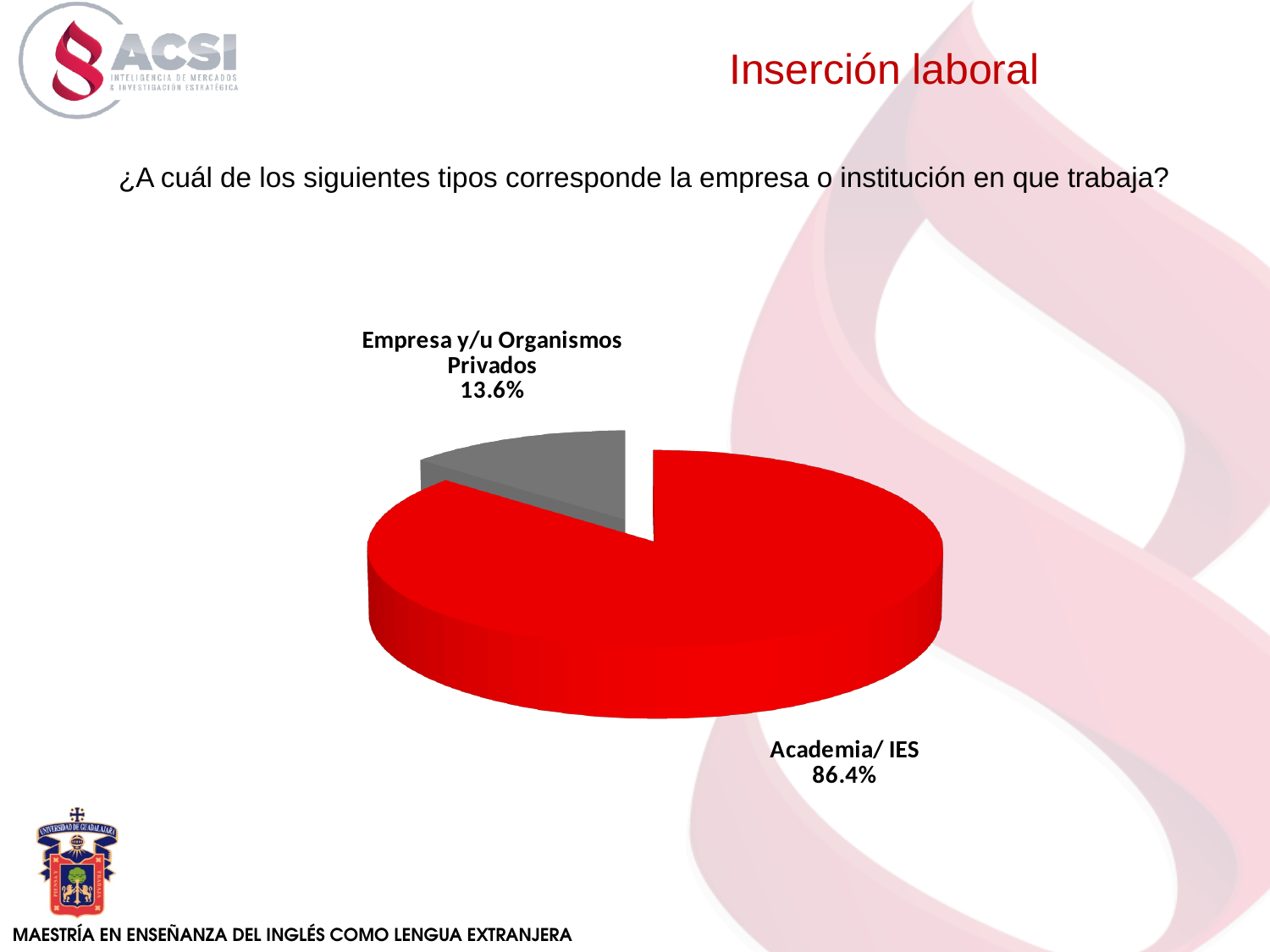

Inserción laboral

[unsupported chart]

¿A cuál de los siguientes tipos corresponde la empresa o institución en que trabaja?